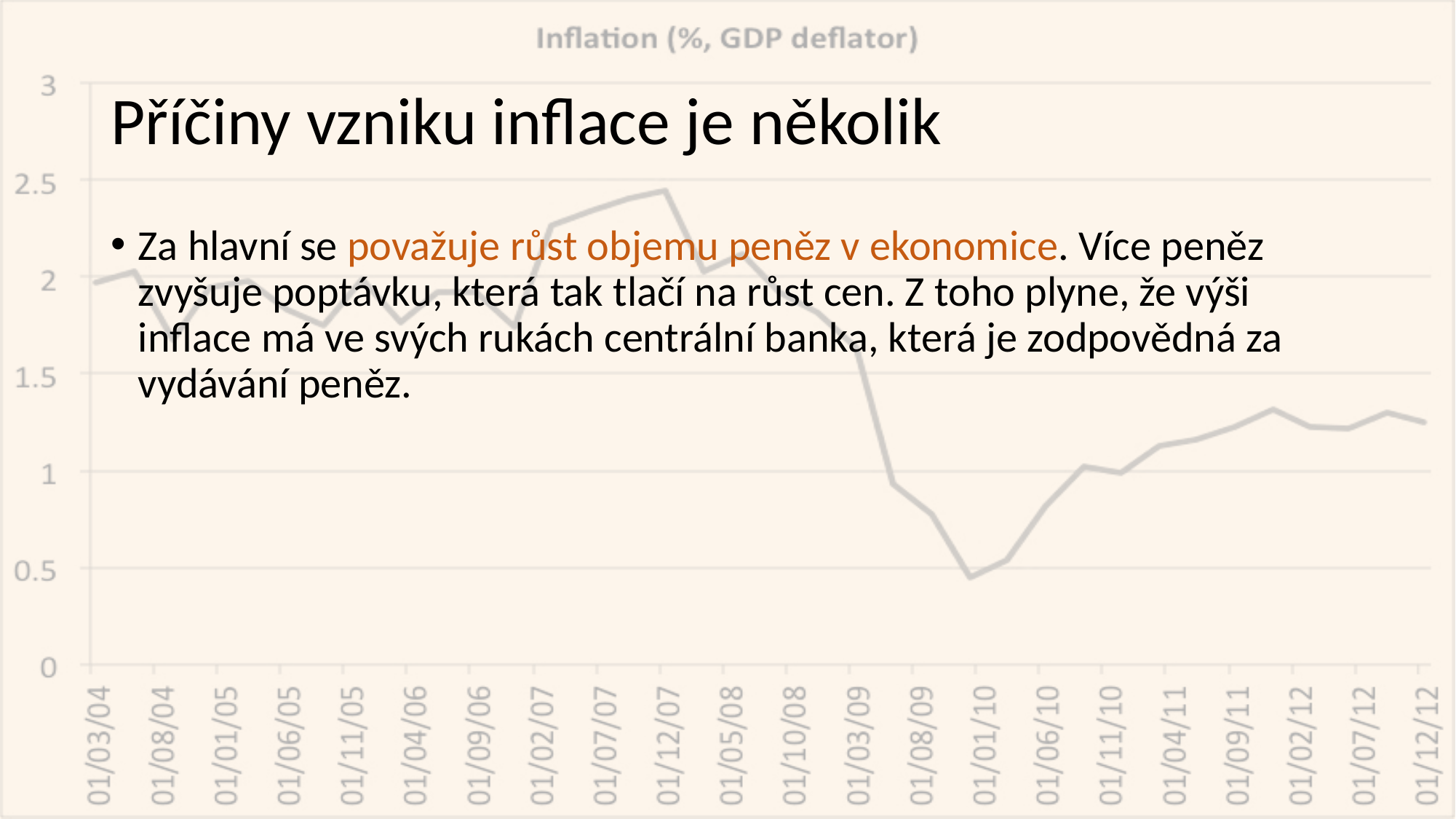

# Příčiny vzniku inflace je několik
Za hlavní se považuje růst objemu peněz v ekonomice. Více peněz zvyšuje poptávku, která tak tlačí na růst cen. Z toho plyne, že výši inflace má ve svých rukách centrální banka, která je zodpovědná za vydávání peněz.